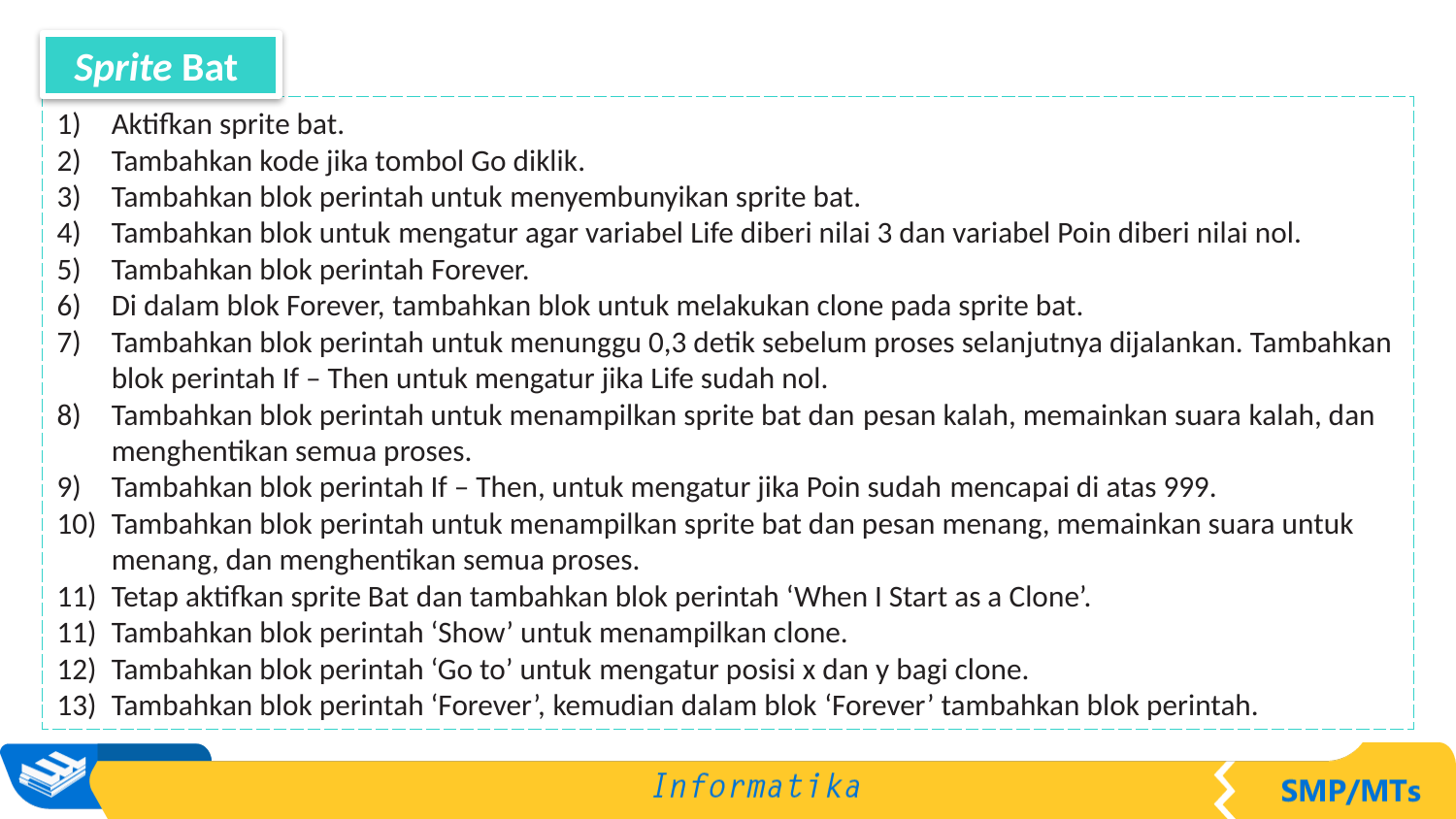

Sprite Bat
Aktifkan sprite bat.
Tambahkan kode jika tombol Go diklik.
Tambahkan blok perintah untuk menyembunyikan sprite bat.
Tambahkan blok untuk mengatur agar variabel Life diberi nilai 3 dan variabel Poin diberi nilai nol.
Tambahkan blok perintah Forever.
Di dalam blok Forever, tambahkan blok untuk melakukan clone pada sprite bat.
Tambahkan blok perintah untuk menunggu 0,3 detik sebelum proses selanjutnya dijalankan. Tambahkan blok perintah If – Then untuk mengatur jika Life sudah nol.
Tambahkan blok perintah untuk menampilkan sprite bat dan pesan kalah, memainkan suara kalah, dan menghentikan semua proses.
Tambahkan blok perintah If – Then, untuk mengatur jika Poin sudah mencapai di atas 999.
Tambahkan blok perintah untuk menampilkan sprite bat dan pesan menang, memainkan suara untuk menang, dan menghentikan semua proses.
Tetap aktifkan sprite Bat dan tambahkan blok perintah ‘When I Start as a Clone’.
Tambahkan blok perintah ‘Show’ untuk menampilkan clone.
Tambahkan blok perintah ‘Go to’ untuk mengatur posisi x dan y bagi clone.
Tambahkan blok perintah ‘Forever’, kemudian dalam blok ‘Forever’ tambahkan blok perintah.